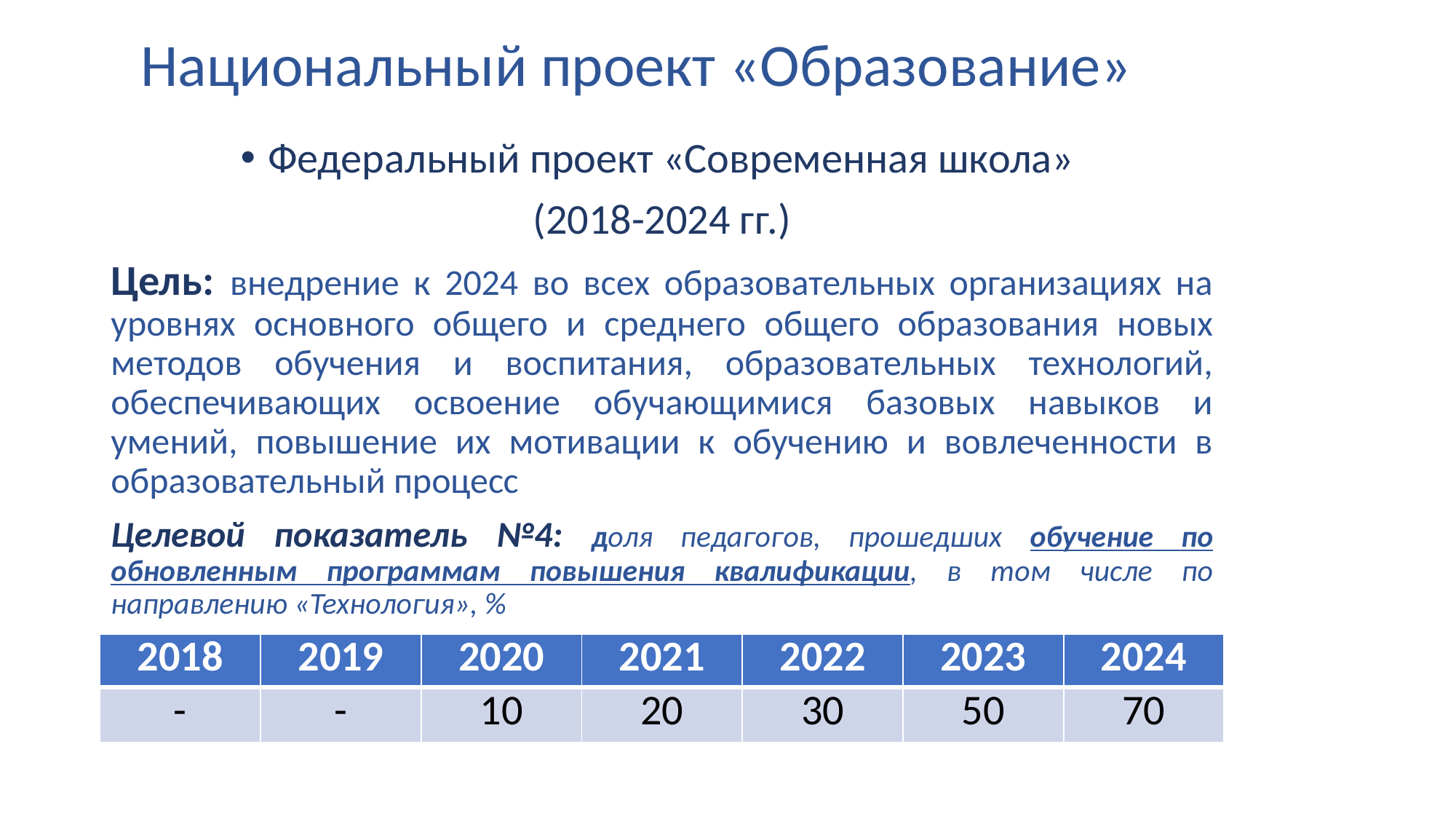

# Национальный проект «Образование»
Федеральный проект «Современная школа»
(2018-2024 гг.)
Цель: внедрение к 2024 во всех образовательных организациях на уровнях основного общего и среднего общего образования новых методов обучения и воспитания, образовательных технологий, обеспечивающих освоение обучающимися базовых навыков и умений, повышение их мотивации к обучению и вовлеченности в образовательный процесс
Целевой показатель №4: доля педагогов, прошедших обучение по обновленным программам повышения квалификации, в том числе по направлению «Технология», %

| 2018 | 2019 | 2020 | 2021 | 2022 | 2023 | 2024 |
| --- | --- | --- | --- | --- | --- | --- |
| - | - | 10 | 20 | 30 | 50 | 70 |